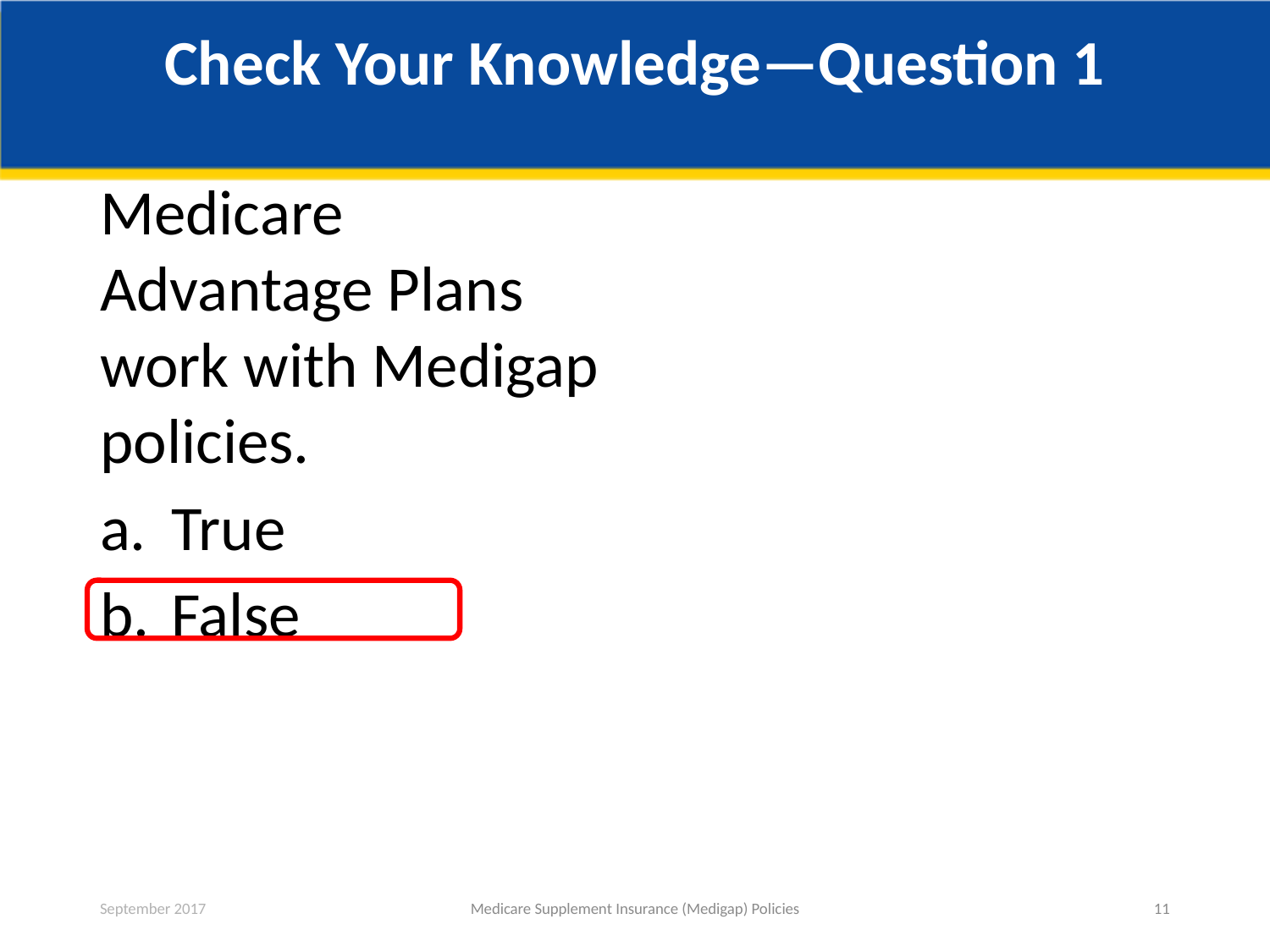

# Check Your Knowledge—Question 1
Medicare Advantage Plans work with Medigap policies.
True
False

September 2017
Medicare Supplement Insurance (Medigap) Policies
11